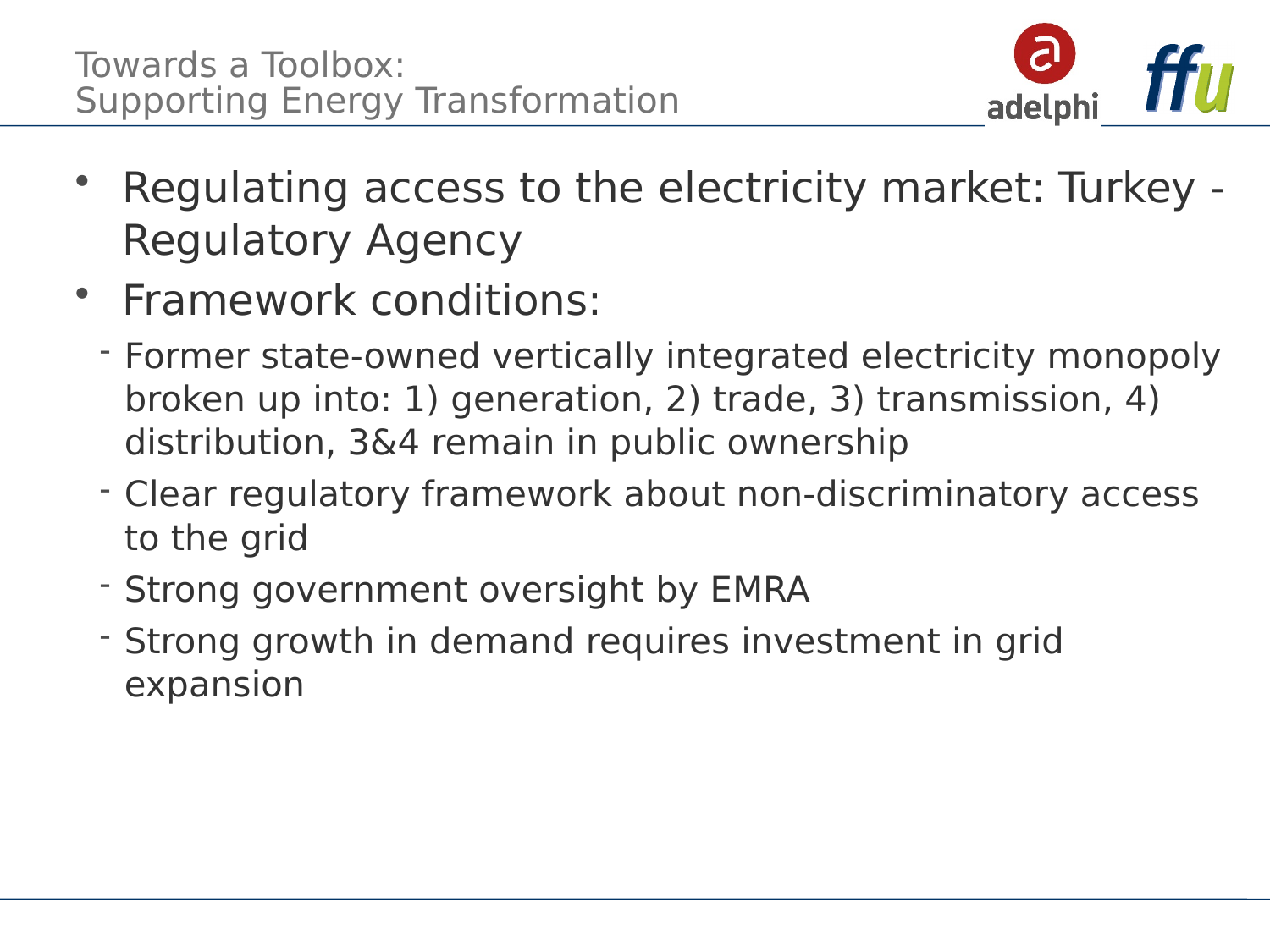

# Towards a Toolbox: Supporting Energy Transformation
Regulating access to the electricity market: Turkey - Regulatory Agency
Framework conditions:
Former state-owned vertically integrated electricity monopoly broken up into: 1) generation, 2) trade, 3) transmission, 4) distribution, 3&4 remain in public ownership
Clear regulatory framework about non-discriminatory access to the grid
Strong government oversight by EMRA
Strong growth in demand requires investment in grid expansion